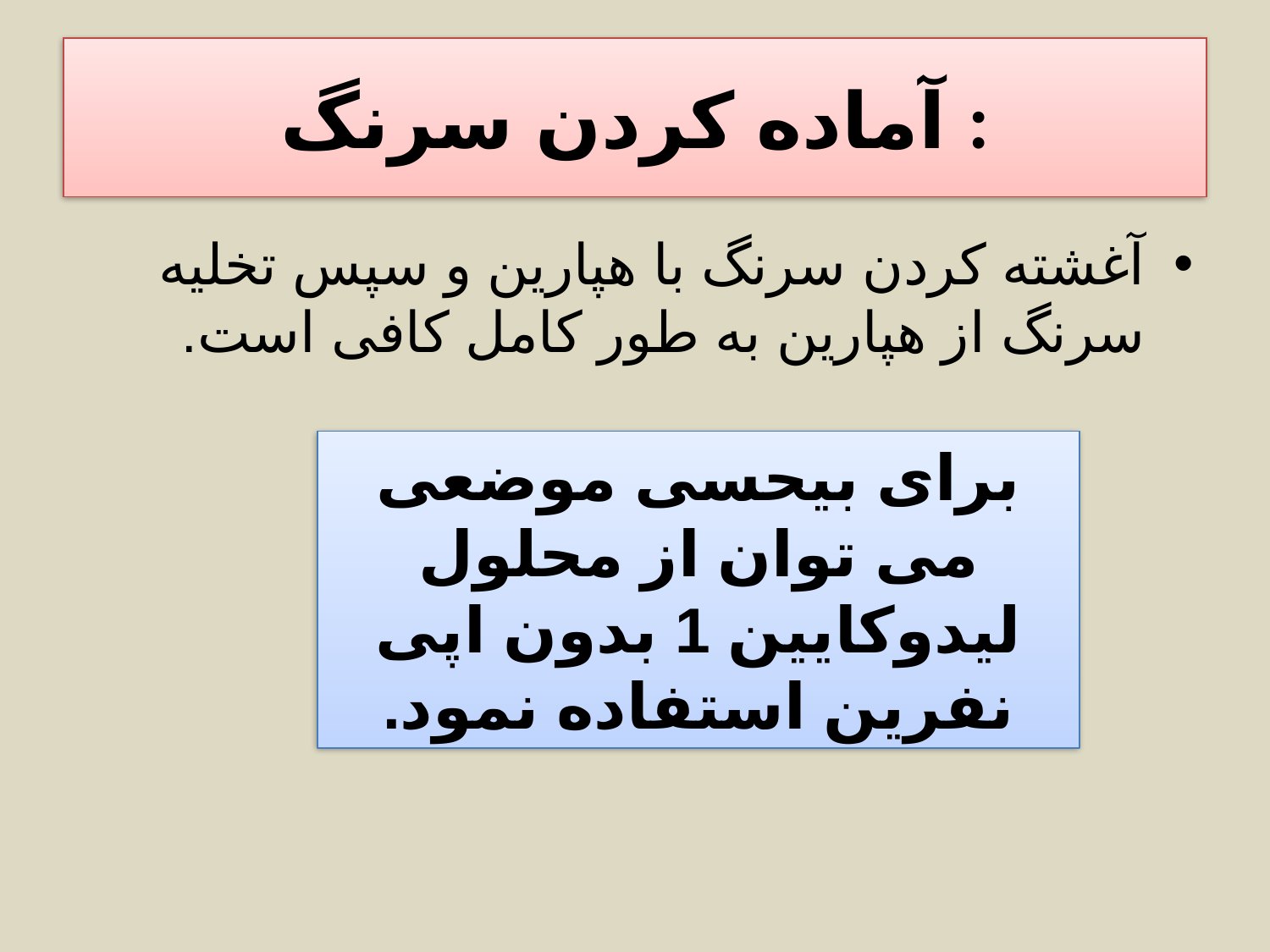

# آماده كردن سرنگ :
آغشته كردن سرنگ با هپارين و سپس تخليه سرنگ از هپارين به طور كامل کافی است.
برای بیحسی موضعی می توان از محلول لیدوکایین 1 بدون اپی نفرین استفاده نمود.